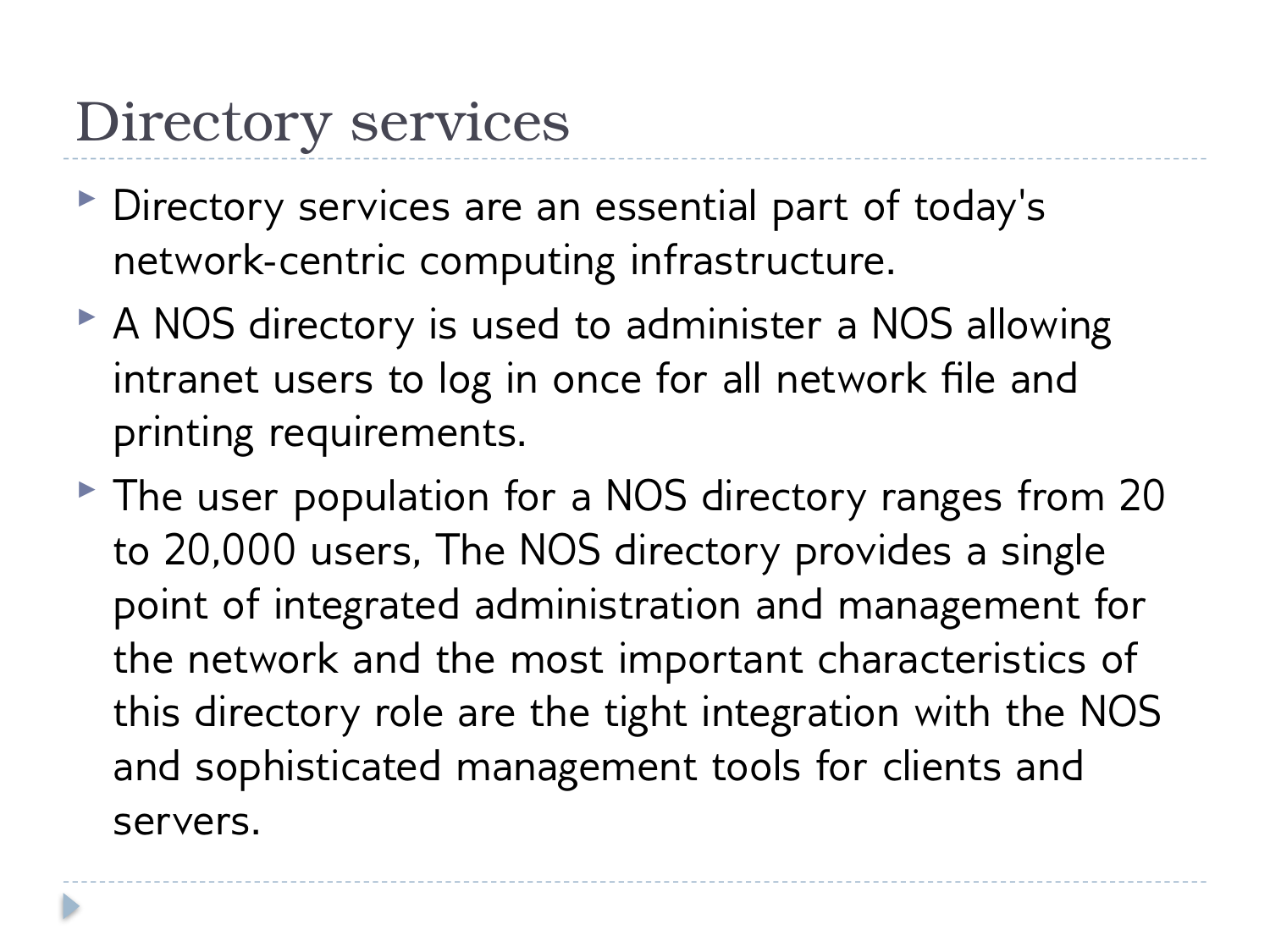

# Directory services
Directory services are an essential part of today's network-centric computing infrastructure.
A NOS directory is used to administer a NOS allowing intranet users to log in once for all network file and printing requirements.
The user population for a NOS directory ranges from 20 to 20,000 users, The NOS directory provides a single point of integrated administration and management for the network and the most important characteristics of this directory role are the tight integration with the NOS and sophisticated management tools for clients and servers.